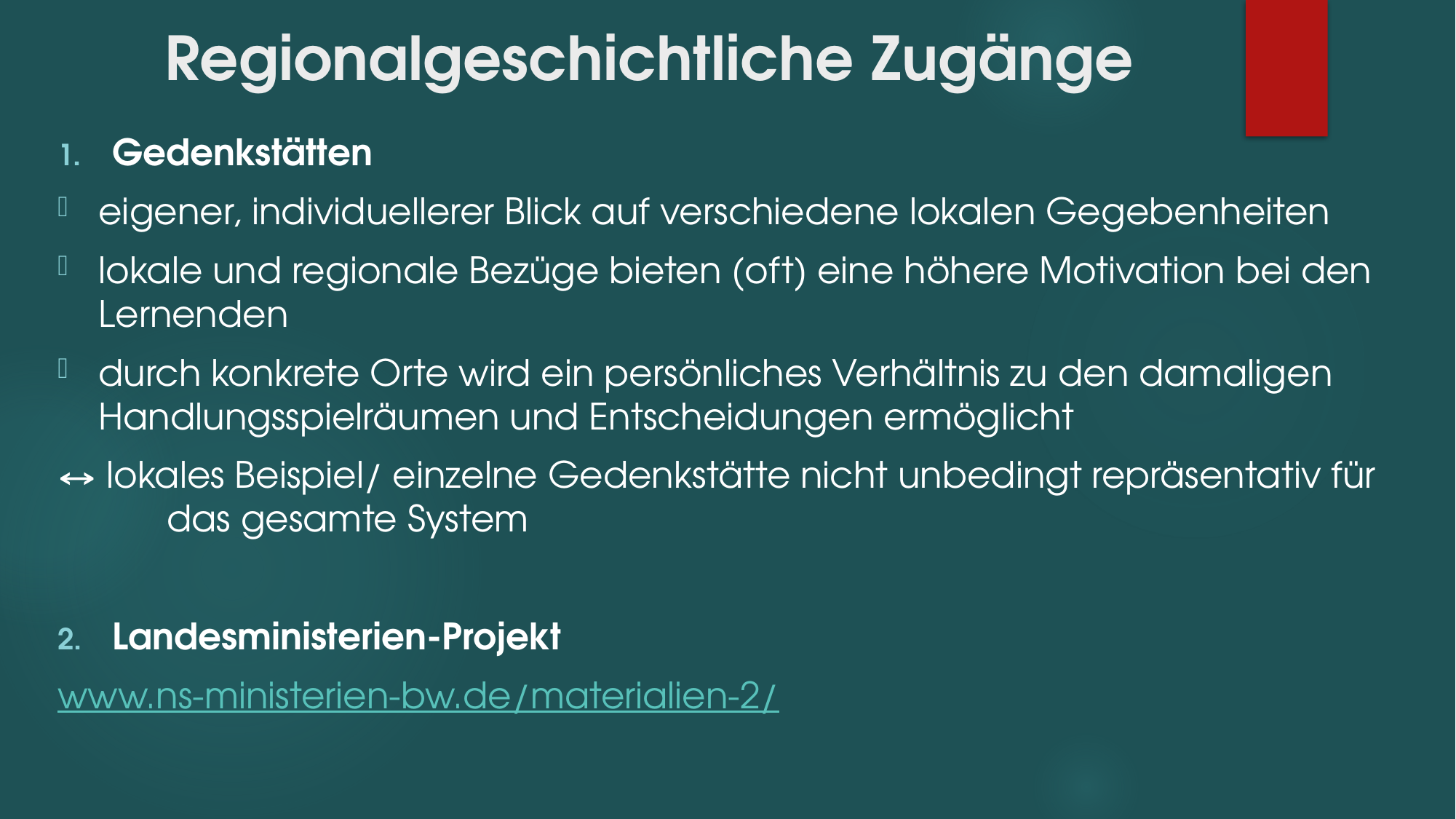

# Regionalgeschichtliche Zugänge
Gedenkstätten
eigener, individuellerer Blick auf verschiedene lokalen Gegebenheiten
lokale und regionale Bezüge bieten (oft) eine höhere Motivation bei den Lernenden
durch konkrete Orte wird ein persönliches Verhältnis zu den damaligen Handlungsspielräumen und Entscheidungen ermöglicht
↔ lokales Beispiel/ einzelne Gedenkstätte nicht unbedingt repräsentativ für 	das gesamte System

Landesministerien-Projekt
www.ns-ministerien-bw.de/materialien-2/